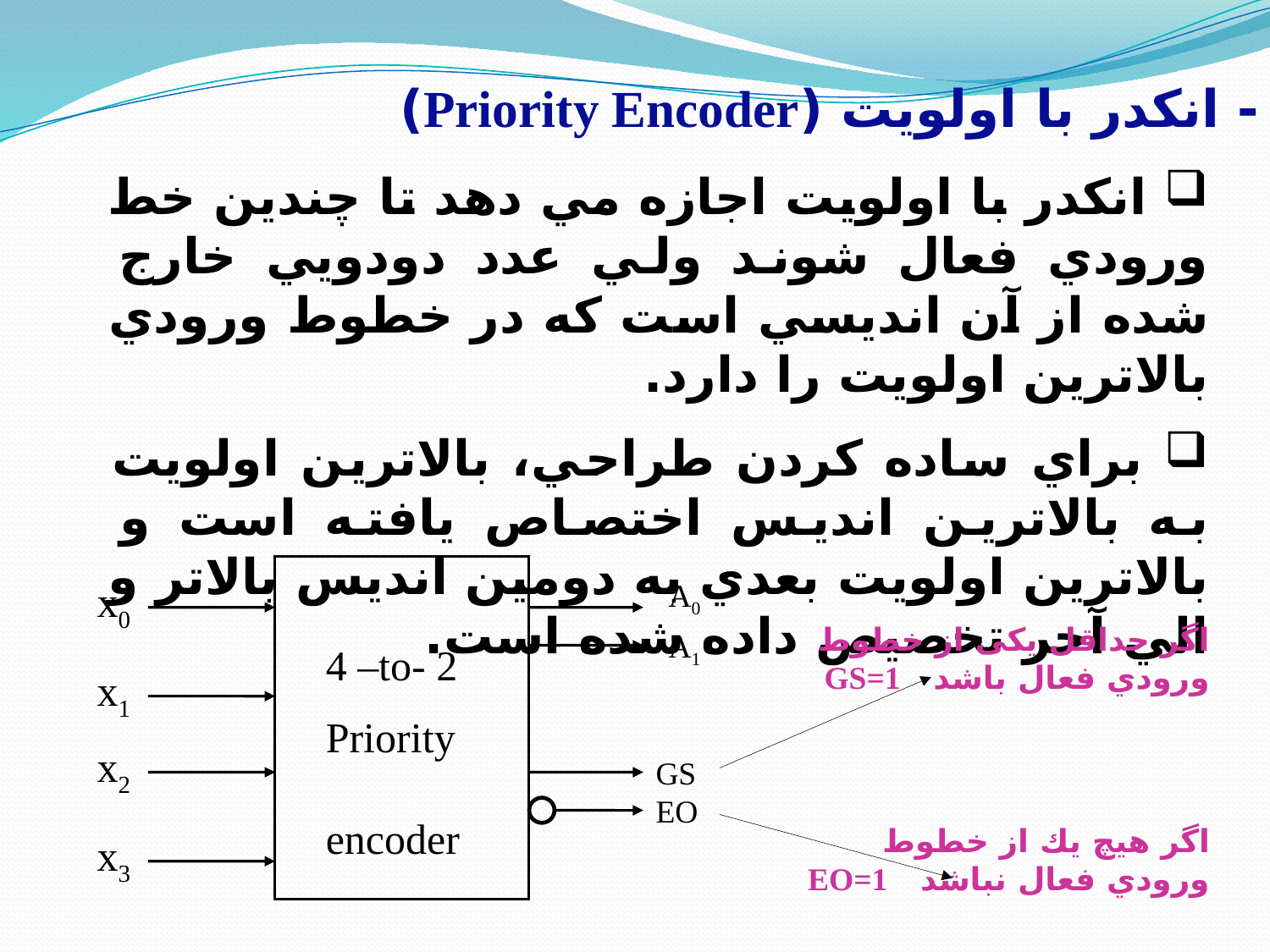

# - انكدر با اولويت (Priority Encoder)
 انكدر با اولويت اجازه مي دهد تا چندين خط ورودي فعال شوند ولي عدد دودويي خارج شده از آن انديسي است كه در خطوط ورودي بالاترين اولويت را دارد.
 براي ساده كردن طراحي، بالاترين اولويت به بالاترين انديس اختصاص يافته است و بالاترين اولويت بعدي به دومين انديس بالاتر و الي آخر تخصيص داده شده است.

x0
A0

A1
4 –to- 2
Priority        encoder

x1

x2
GS

EO

x3

اگر حداقل يکی از خطوط ورودي فعال باشد   GS=1

اگر هيچ يك از خطوط ورودي فعال نباشد   EO=1